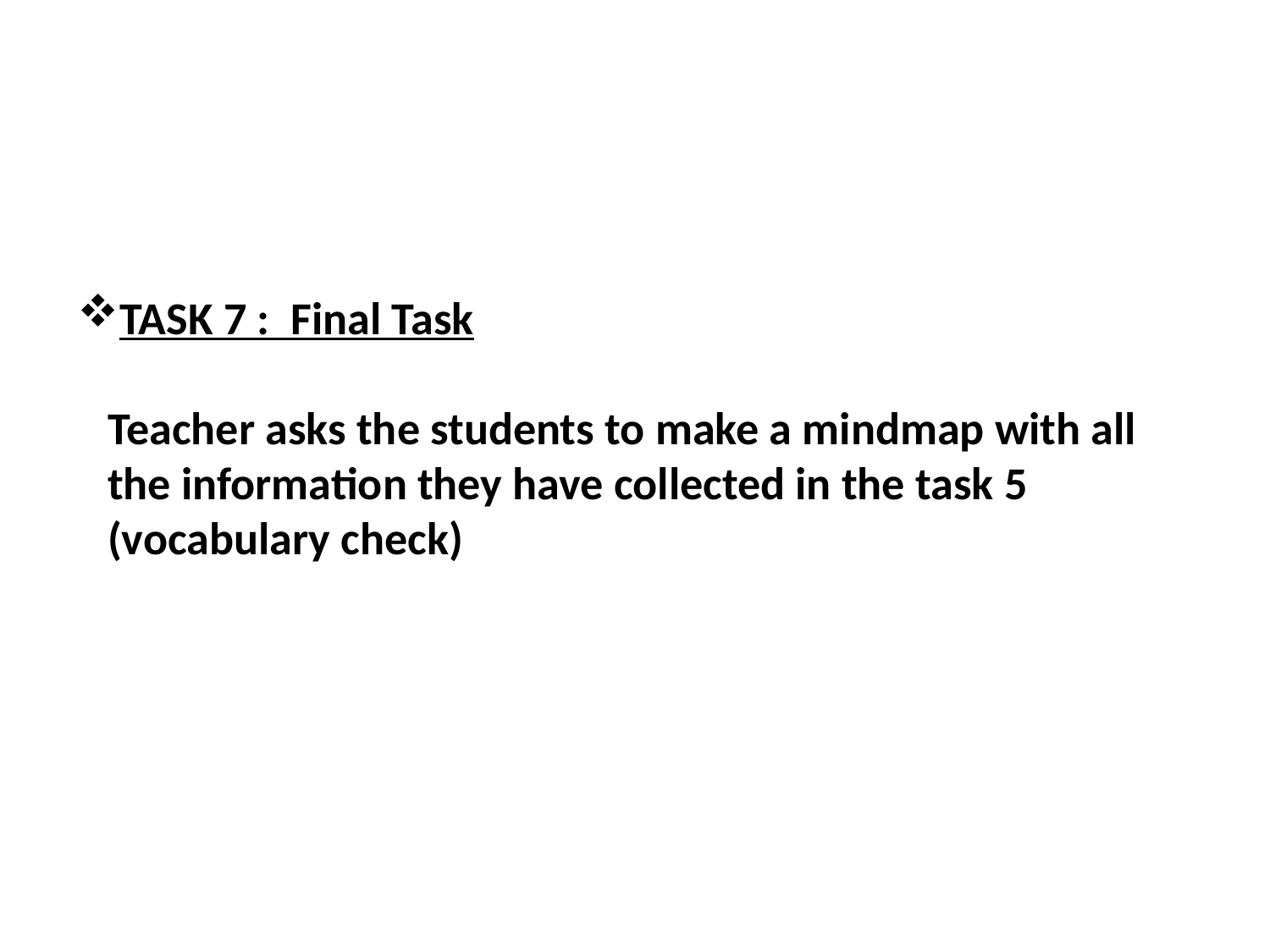

# TASK 7 :  Final Task Teacher asks the students to make a mindmap with all the information they have collected in the task 5 (vocabulary check)